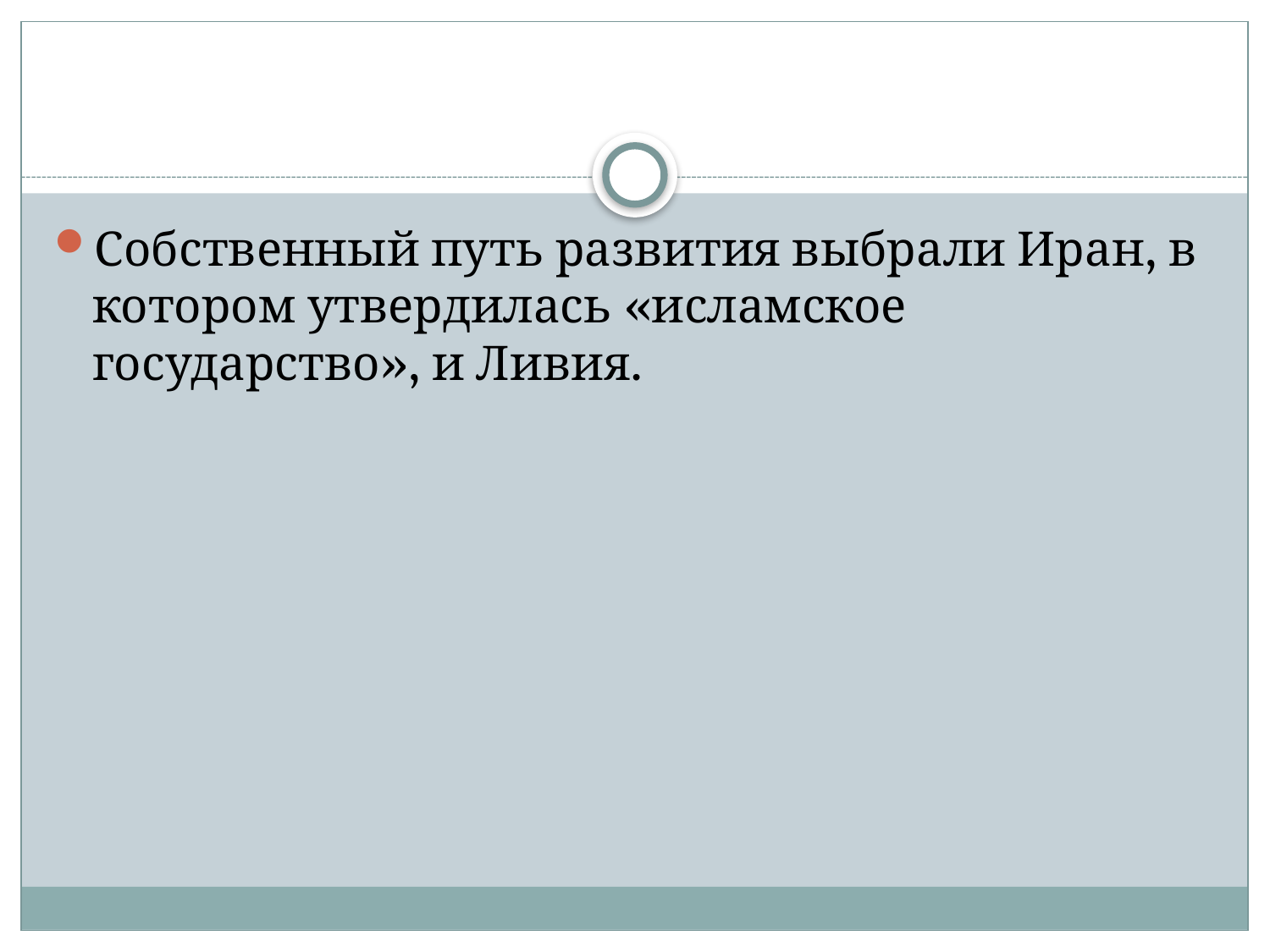

#
Собственный путь развития выбрали Иран, в котором утвердилась «исламское государство», и Ливия.